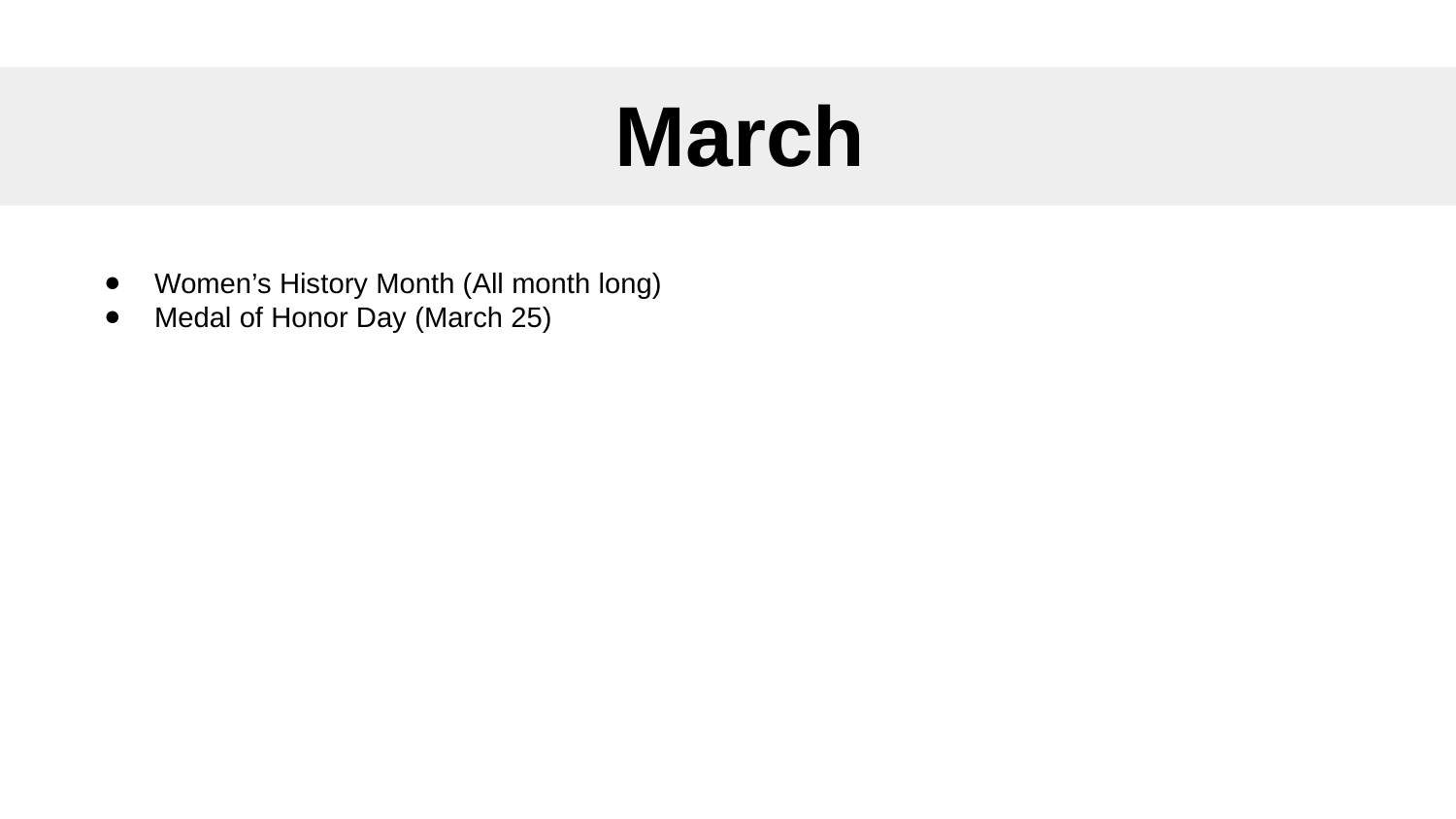

March
Women’s History Month (All month long)
Medal of Honor Day (March 25)